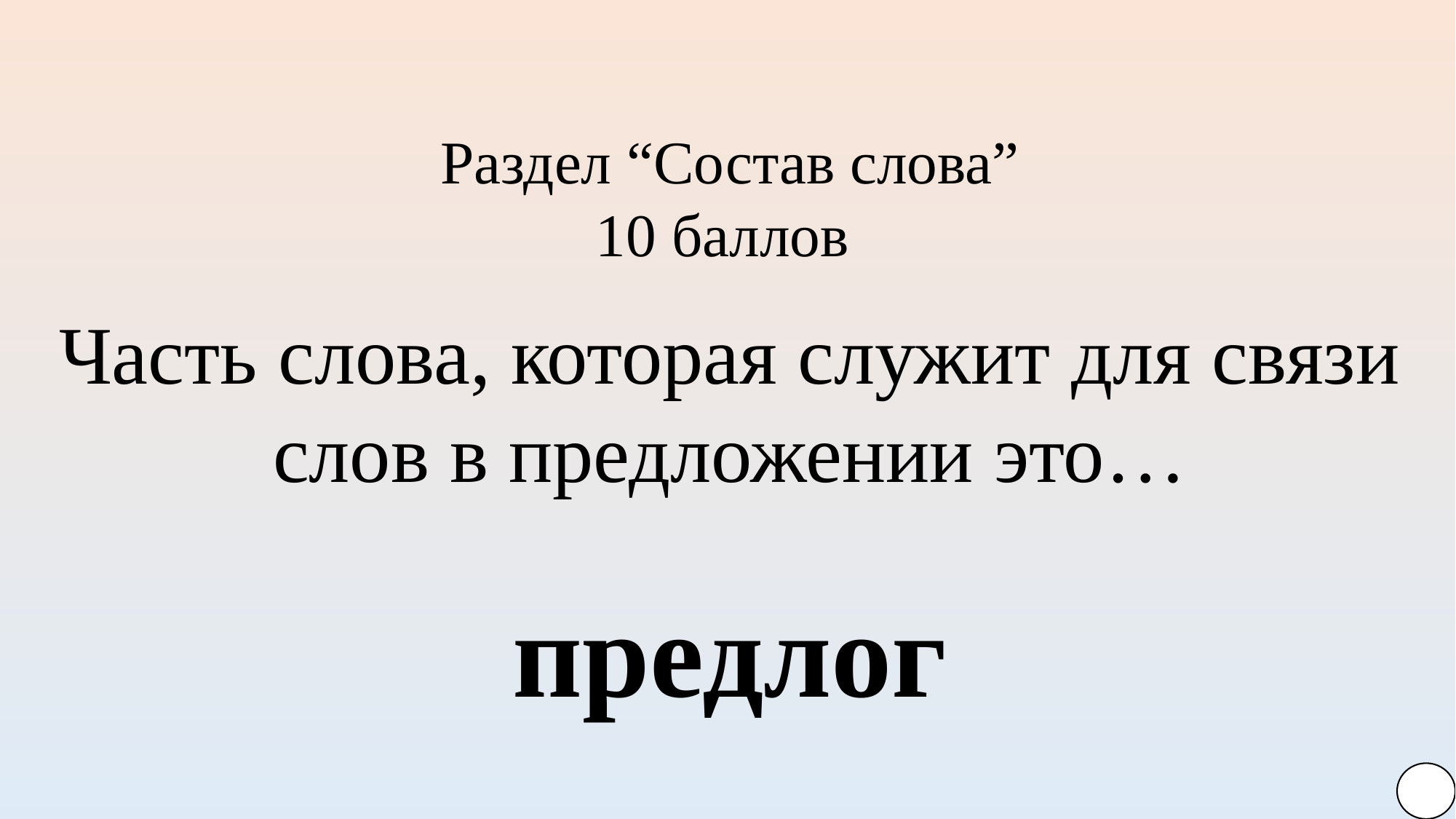

Раздел “Состав слова”
10 баллов

Часть слова, которая служит для связи слов в предложении это…

предлог